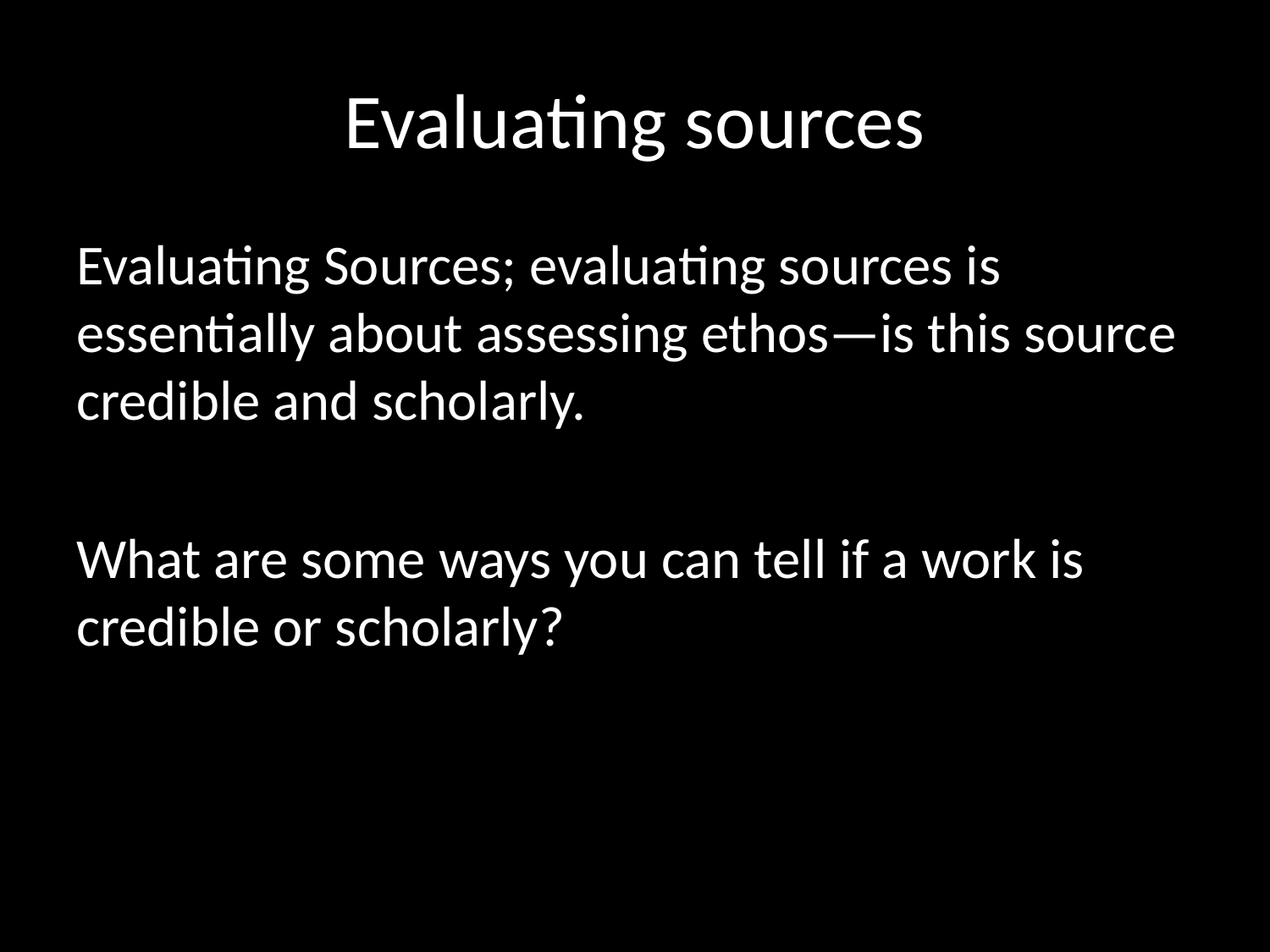

# Evaluating sources
Evaluating Sources; evaluating sources is essentially about assessing ethos—is this source credible and scholarly.

What are some ways you can tell if a work is credible or scholarly?